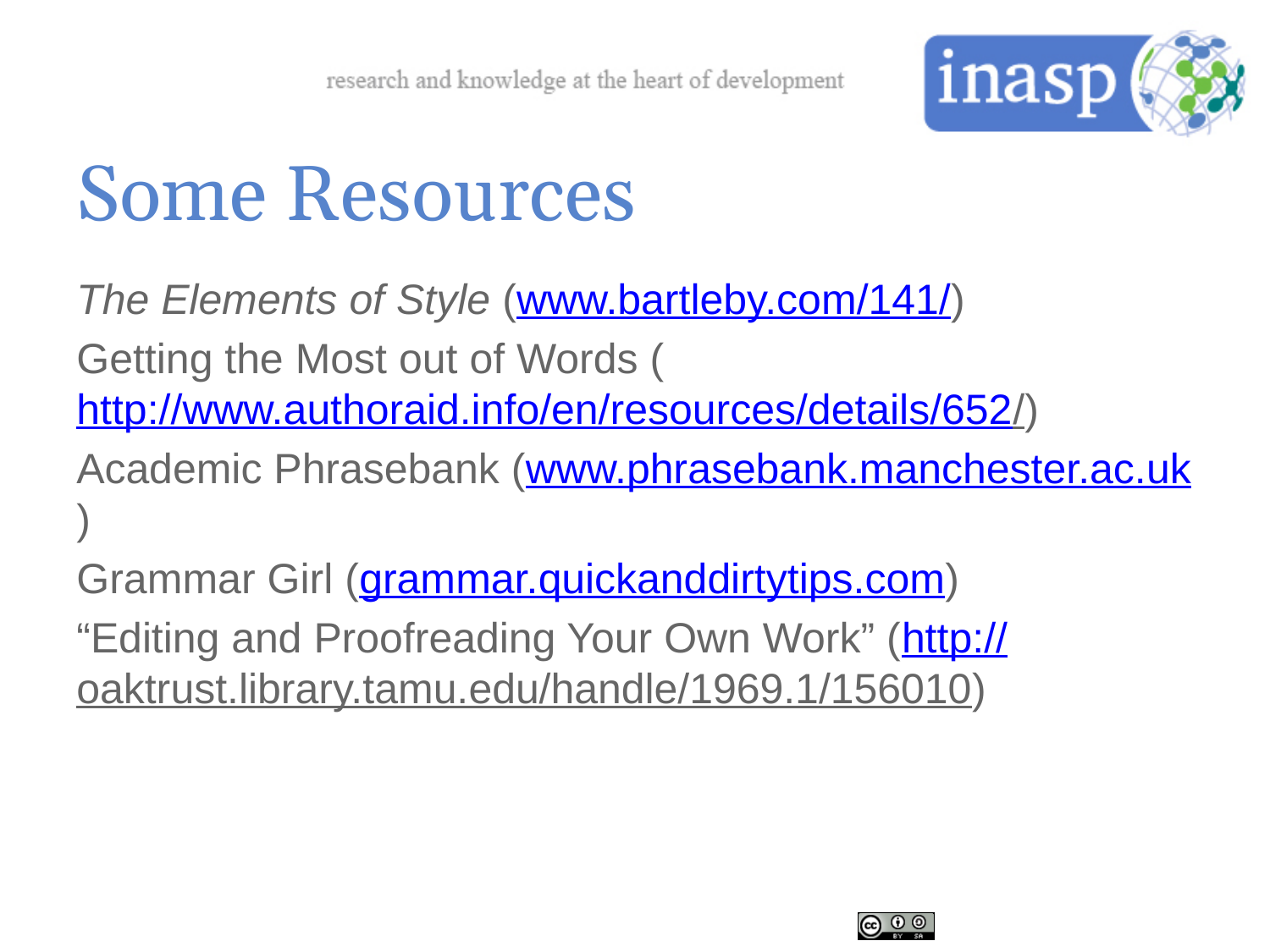

# Some Resources
The Elements of Style (www.bartleby.com/141/)
Getting the Most out of Words (http://www.authoraid.info/en/resources/details/652/)
Academic Phrasebank (www.phrasebank.manchester.ac.uk)
Grammar Girl (grammar.quickanddirtytips.com)
“Editing and Proofreading Your Own Work” (http://oaktrust.library.tamu.edu/handle/1969.1/156010)